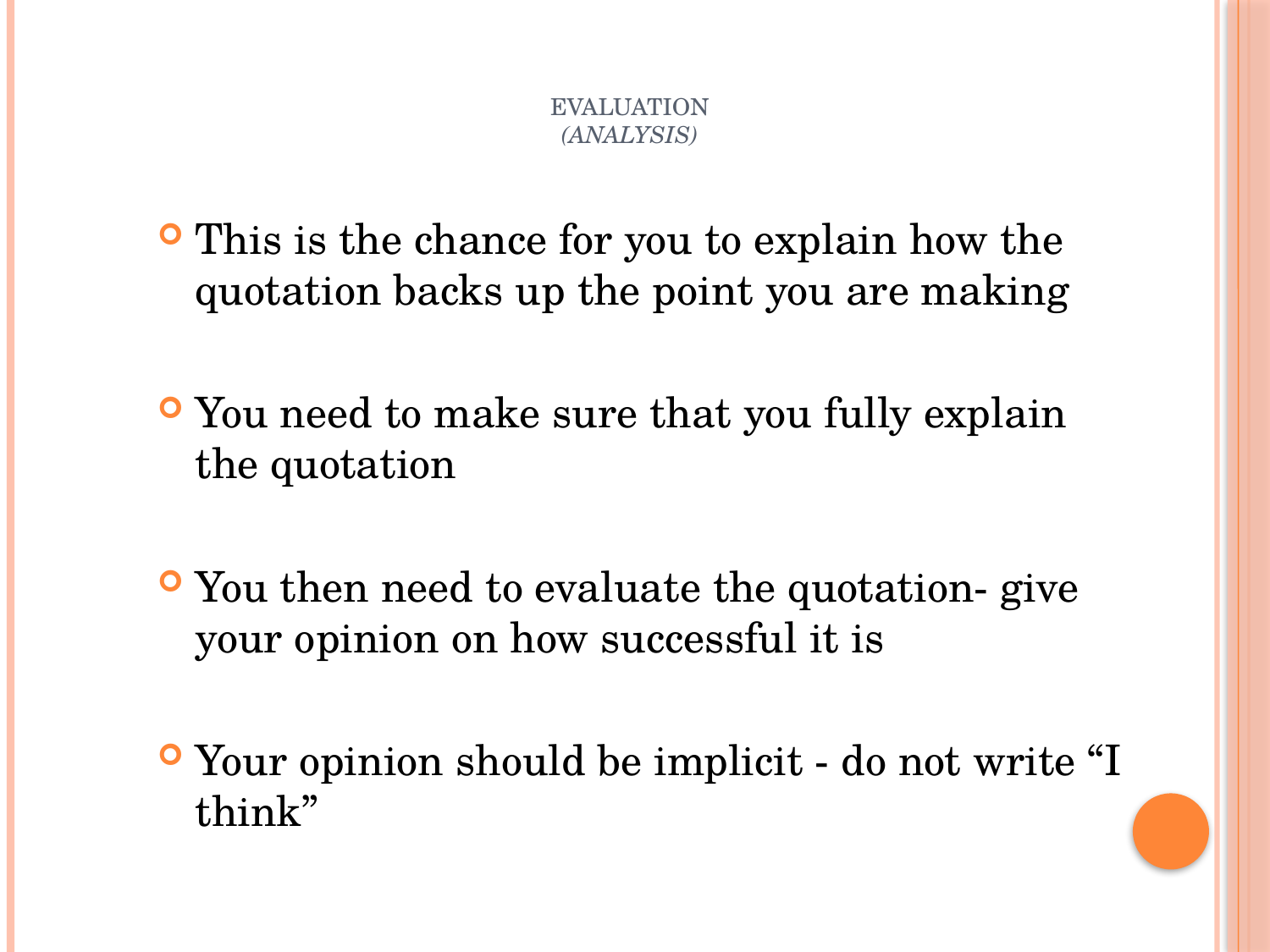

# Evaluation (Analysis)
This is the chance for you to explain how the quotation backs up the point you are making

You need to make sure that you fully explain the quotation

You then need to evaluate the quotation- give your opinion on how successful it is

Your opinion should be implicit - do not write “I think”